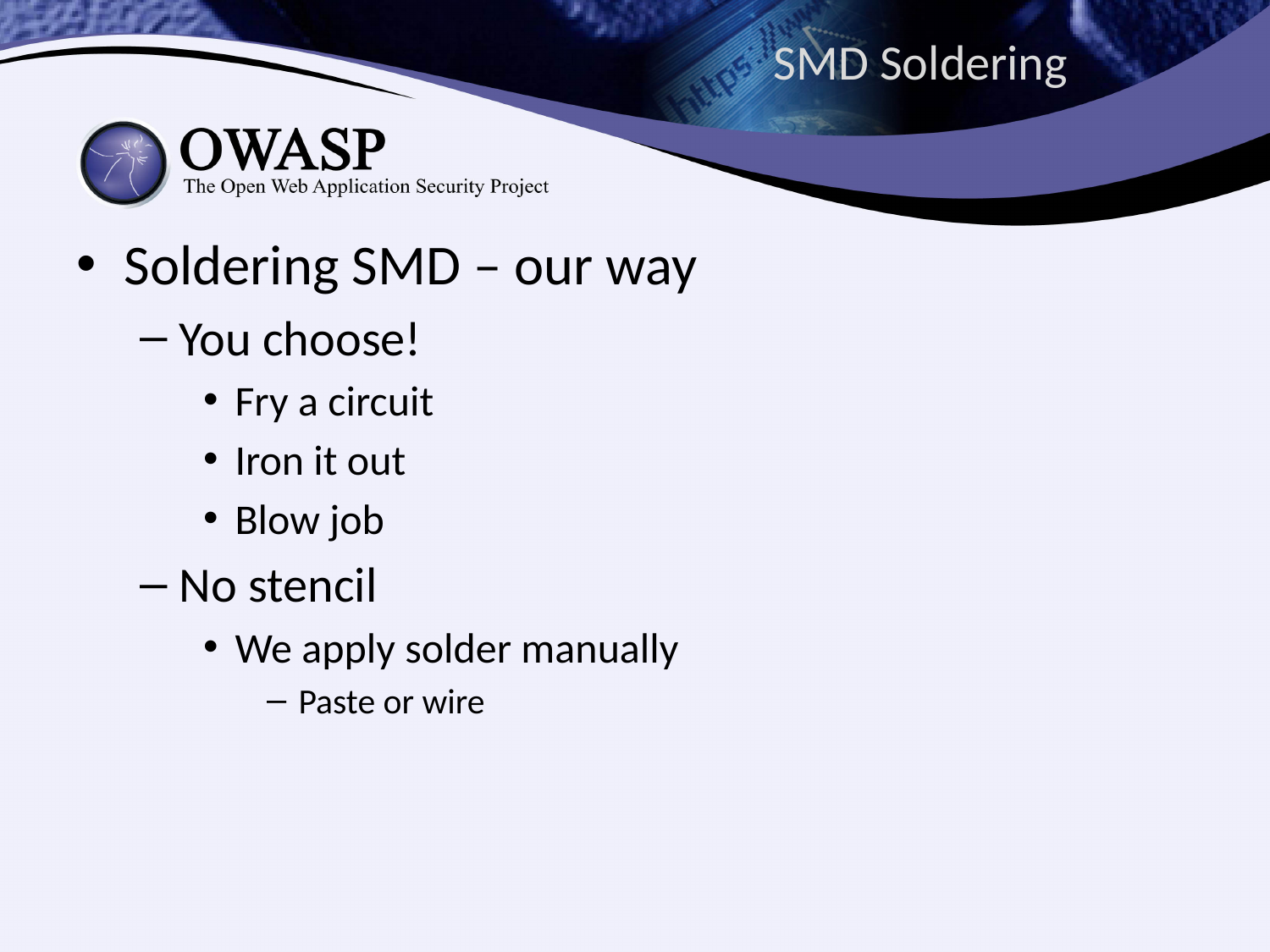

# SMD Soldering
Soldering SMD – our way
You choose!
Fry a circuit
Iron it out
Blow job
No stencil
We apply solder manually
Paste or wire